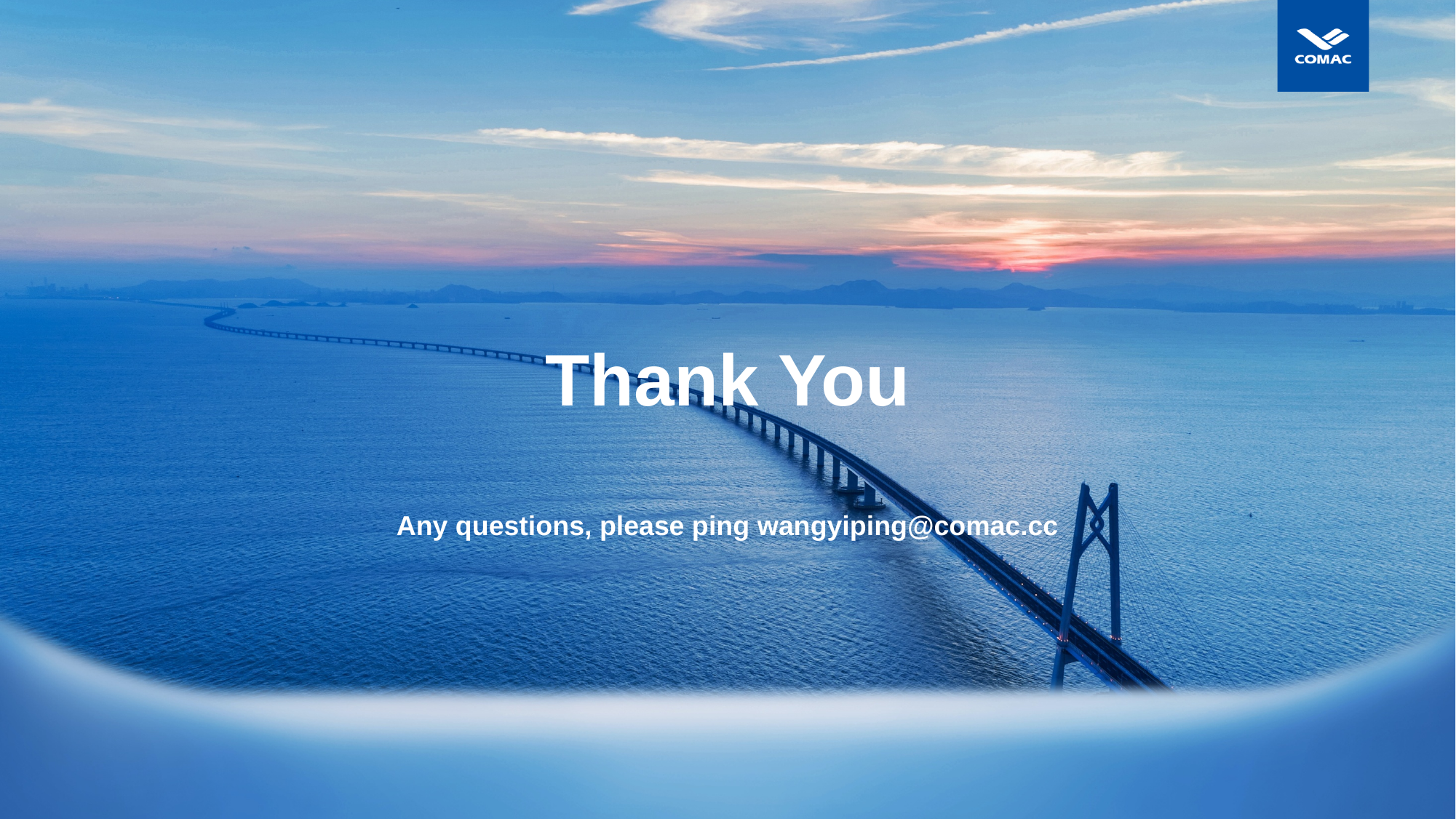

Thank You

Any questions, please ping wangyiping@comac.cc